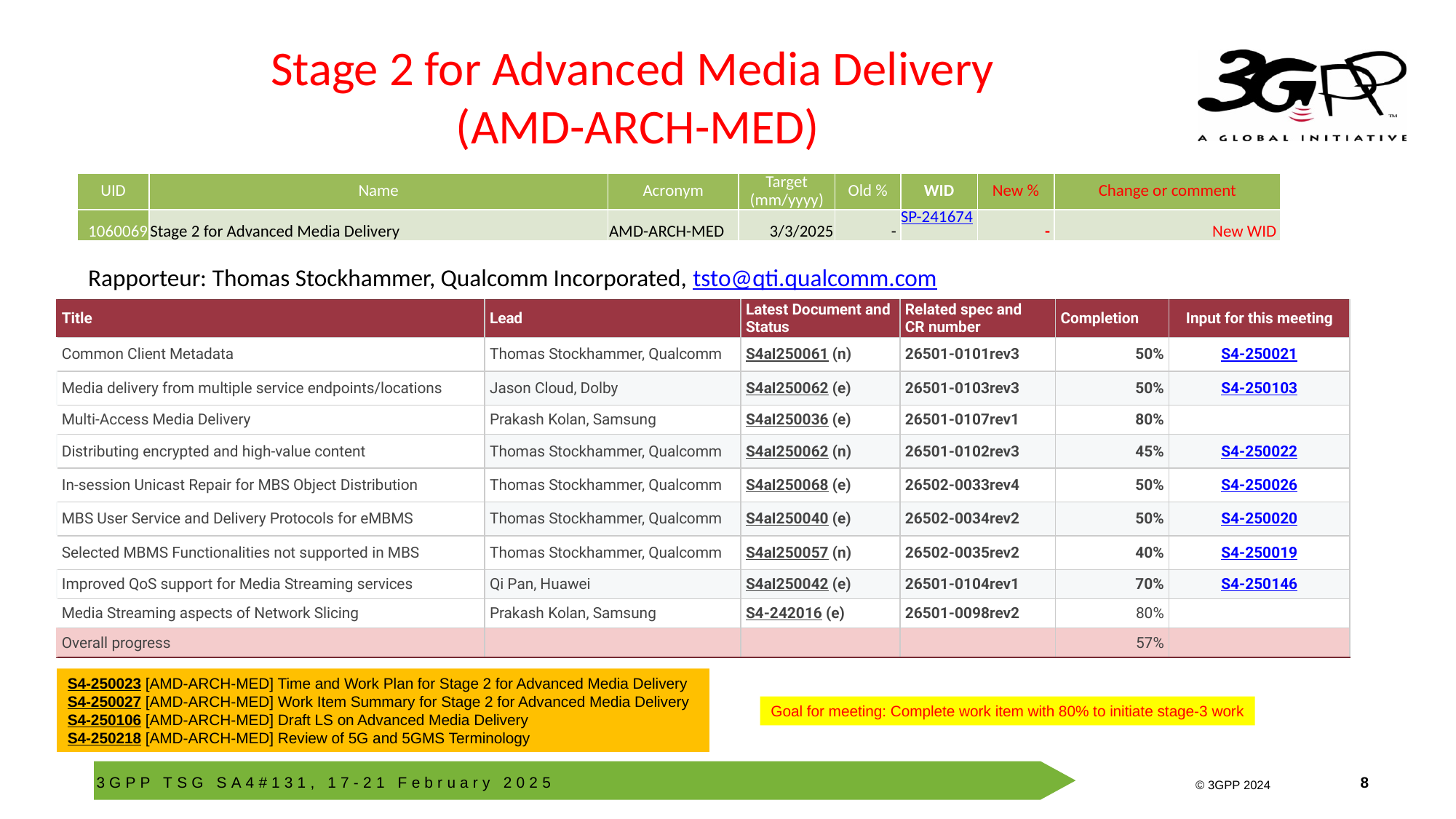

# Stage 2 for Advanced Media Delivery (AMD-ARCH-MED)
| UID | Name | Acronym | Target (mm/yyyy) | Old % | WID | New % | Change or comment |
| --- | --- | --- | --- | --- | --- | --- | --- |
| 1060069 | Stage 2 for Advanced Media Delivery | AMD-ARCH-MED | 3/3/2025 | - | SP-241674 | - | New WID |
Rapporteur: Thomas Stockhammer, Qualcomm Incorporated, tsto@qti.qualcomm.com

| Title | Lead | Latest Document and Status | Related spec and CR number | Completion | Input for this meeting |
| --- | --- | --- | --- | --- | --- |
| Common Client Metadata | Thomas Stockhammer, Qualcomm | S4aI250061 (n) | 26501-0101rev3 | 50% | S4-250021 |
| Media delivery from multiple service endpoints/locations | Jason Cloud, Dolby | S4aI250062 (e) | 26501-0103rev3 | 50% | S4-250103 |
| Multi-Access Media Delivery | Prakash Kolan, Samsung | S4aI250036 (e) | 26501-0107rev1 | 80% |  |
| Distributing encrypted and high-value content | Thomas Stockhammer, Qualcomm | S4aI250062 (n) | 26501-0102rev3 | 45% | S4-250022 |
| In-session Unicast Repair for MBS Object Distribution | Thomas Stockhammer, Qualcomm | S4aI250068 (e) | 26502-0033rev4 | 50% | S4-250026 |
| MBS User Service and Delivery Protocols for eMBMS | Thomas Stockhammer, Qualcomm | S4aI250040 (e) | 26502-0034rev2 | 50% | S4-250020 |
| Selected MBMS Functionalities not supported in MBS | Thomas Stockhammer, Qualcomm | S4aI250057 (n) | 26502-0035rev2 | 40% | S4-250019 |
| Improved QoS support for Media Streaming services | Qi Pan, Huawei | S4aI250042 (e) | 26501-0104rev1 | 70% | S4-250146 |
| Media Streaming aspects of Network Slicing | Prakash Kolan, Samsung | S4-242016 (e) | 26501-0098rev2 | 80% |  |
| Overall progress |  |  |  | 57% |  |
S4-250023 [AMD-ARCH-MED] Time and Work Plan for Stage 2 for Advanced Media Delivery
S4-250027 [AMD-ARCH-MED] Work Item Summary for Stage 2 for Advanced Media Delivery
S4-250106 [AMD-ARCH-MED] Draft LS on Advanced Media Delivery
S4-250218 [AMD-ARCH-MED] Review of 5G and 5GMS Terminology
Goal for meeting: Complete work item with 80% to initiate stage-3 work